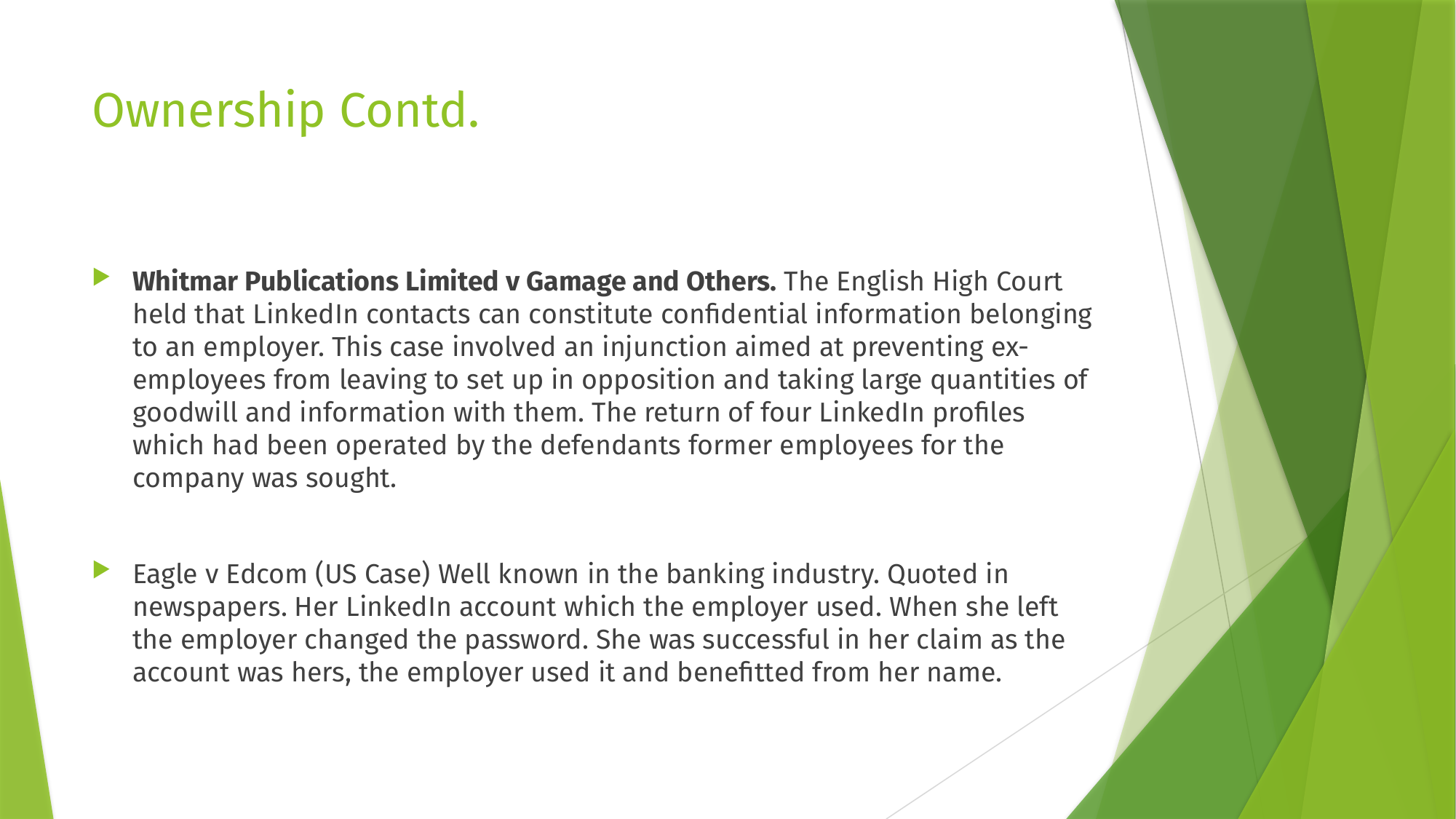

# Ownership Contd.
Whitmar Publications Limited v Gamage and Others. The English High Court  held that LinkedIn contacts can constitute confidential information belonging to an employer. This case involved an injunction aimed at preventing ex-employees from leaving to set up in opposition and taking large quantities of goodwill and information with them. The return of four LinkedIn profiles which had been operated by the defendants former employees for the company was sought.

Eagle v Edcom (US Case) Well known in the banking industry. Quoted in newspapers. Her LinkedIn account which the employer used. When she left the employer changed the password. She was successful in her claim as the account was hers, the employer used it and benefitted from her name.